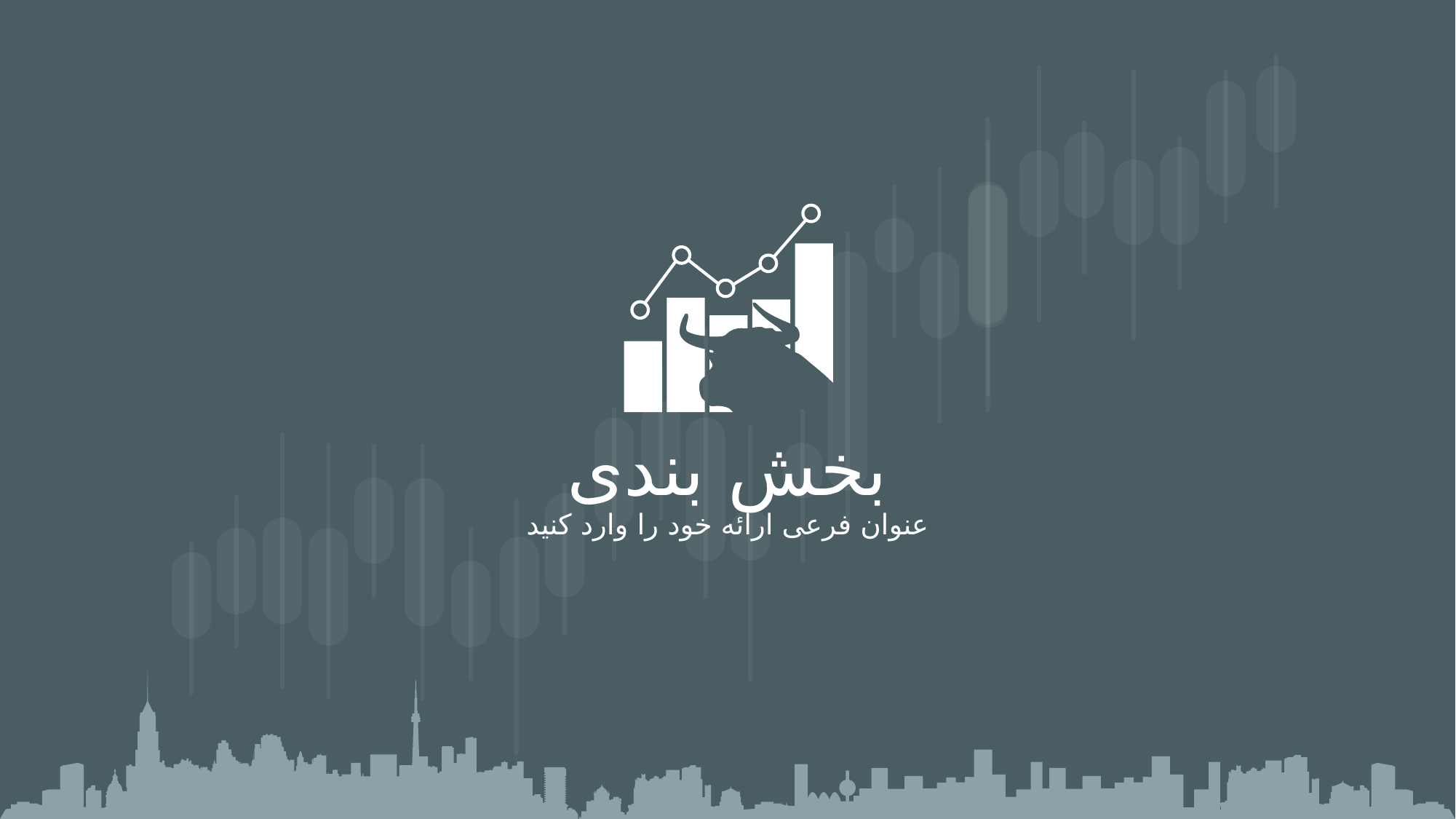

بخش بندی
عنوان فرعی ارائه خود را وارد کنید